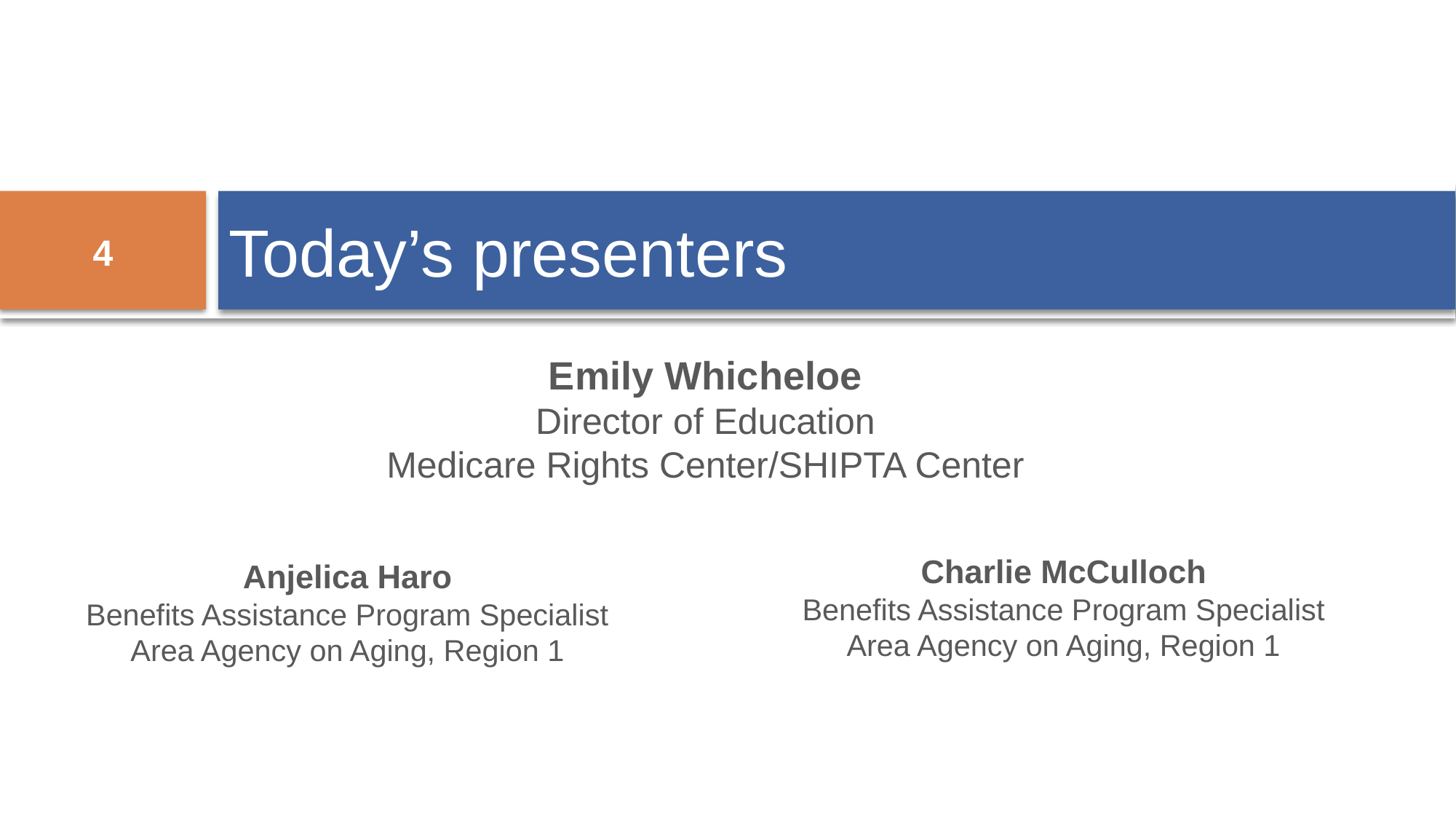

# Today’s presenters
4
Emily Whicheloe
Director of Education
Medicare Rights Center/SHIPTA Center
Charlie McCulloch
Benefits Assistance Program Specialist
Area Agency on Aging, Region 1

Anjelica Haro
Benefits Assistance Program Specialist
Area Agency on Aging, Region 1